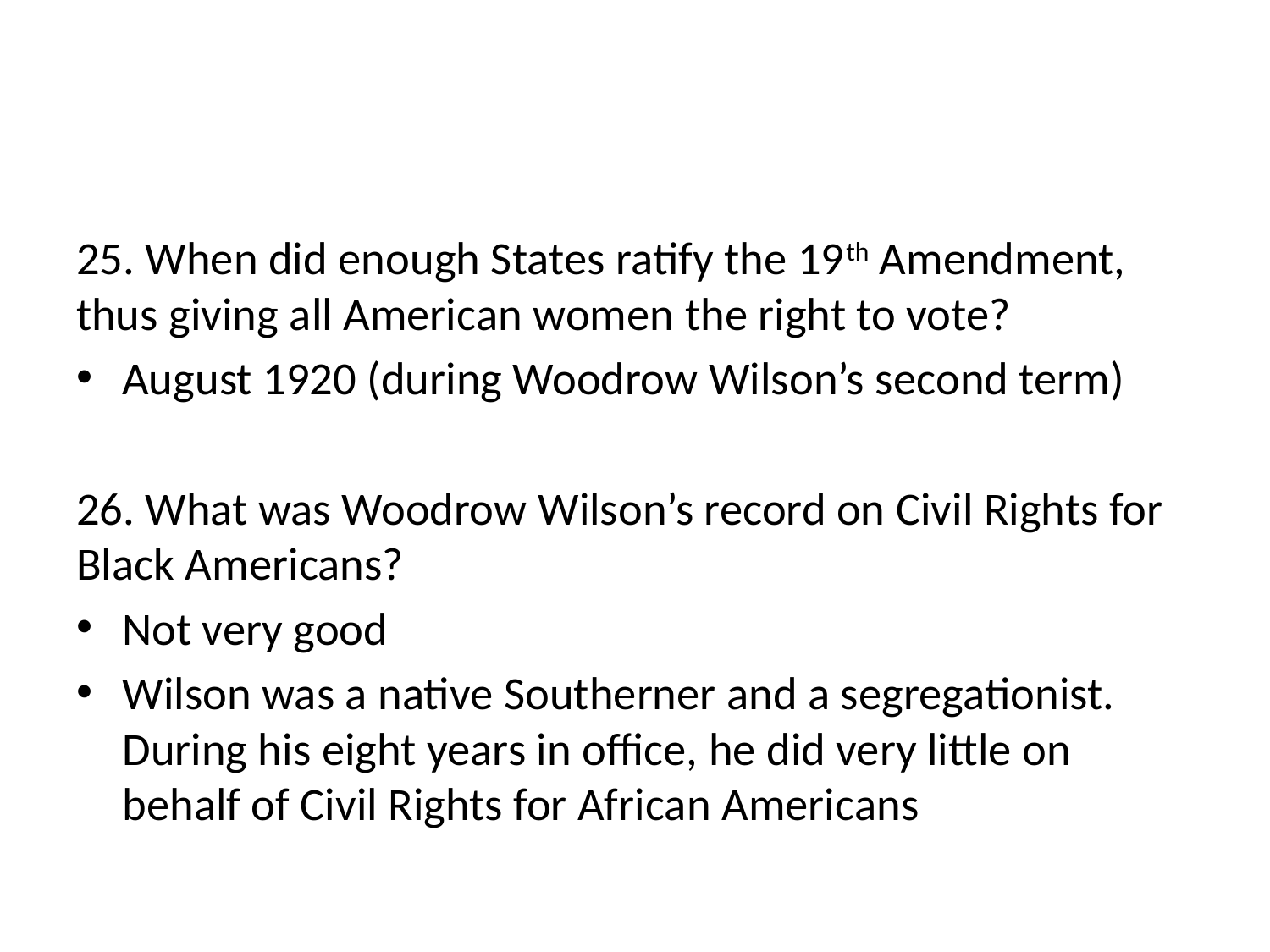

#
25. When did enough States ratify the 19th Amendment, thus giving all American women the right to vote?
August 1920 (during Woodrow Wilson’s second term)

26. What was Woodrow Wilson’s record on Civil Rights for Black Americans?
Not very good
Wilson was a native Southerner and a segregationist. During his eight years in office, he did very little on behalf of Civil Rights for African Americans